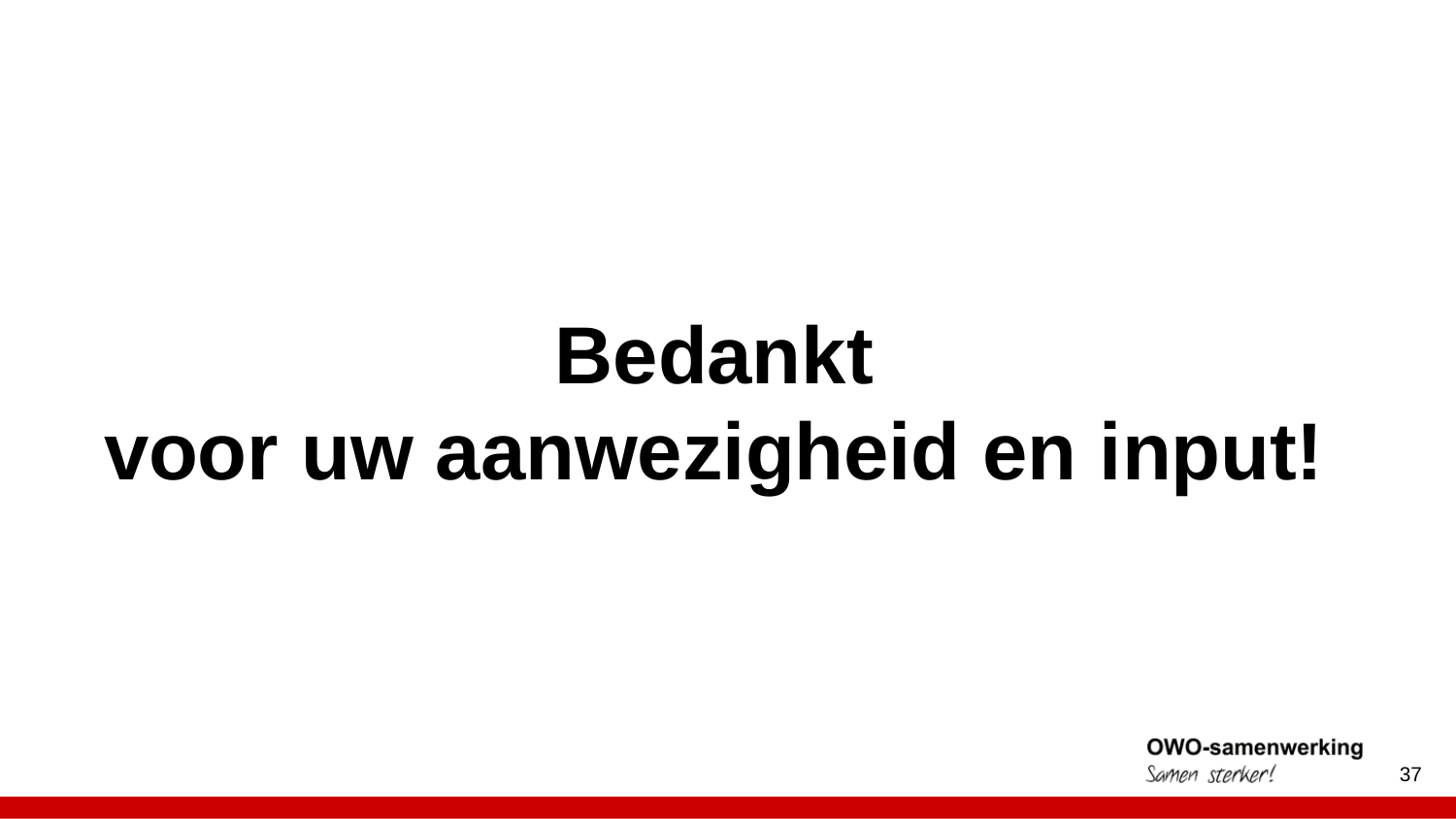

# Bedankt voor uw aanwezigheid en input!
37